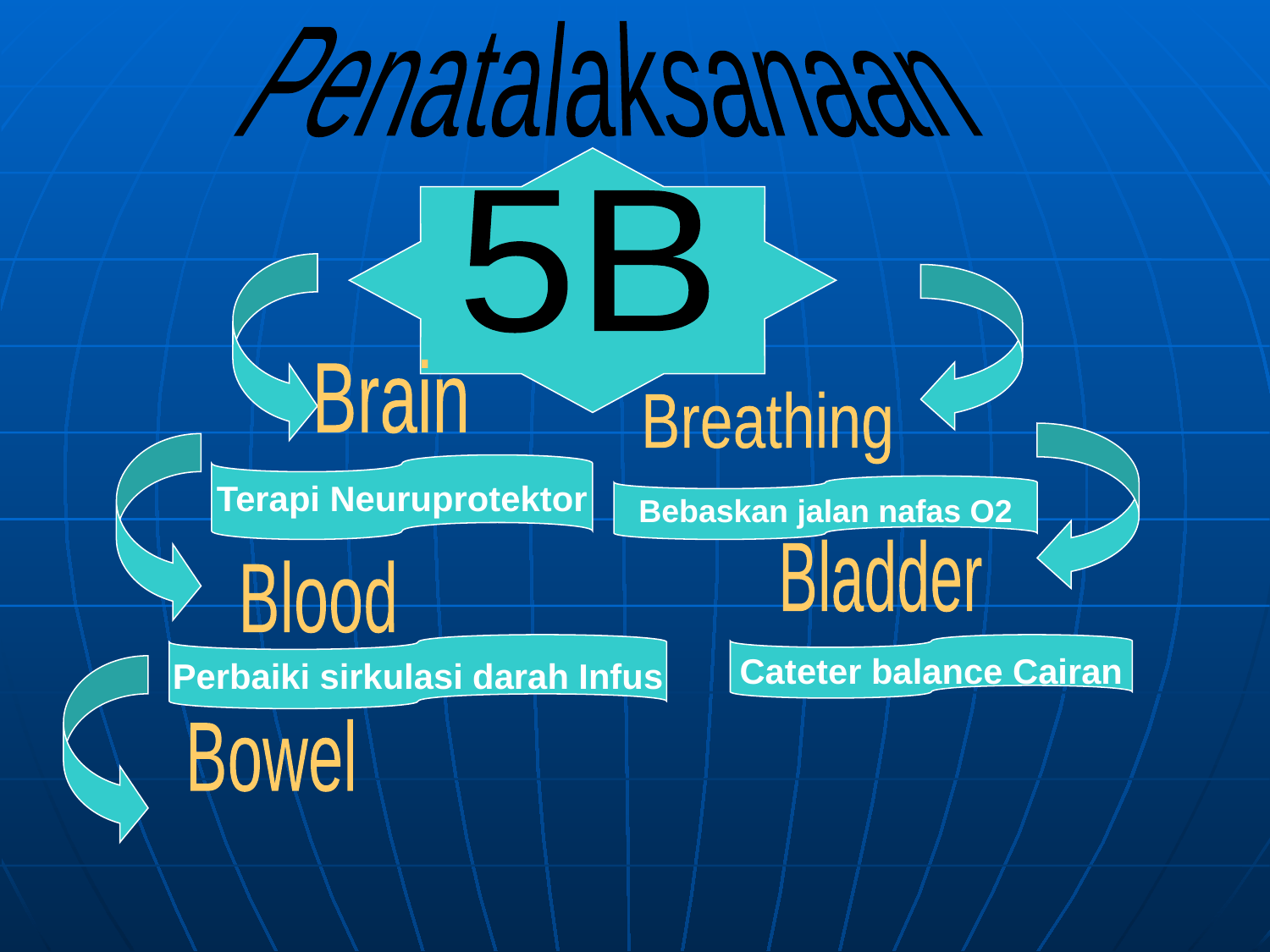

#
Penatalaksanaan

5B

Brain
Breathing

Terapi Neuruprotektor

Bebaskan jalan nafas O2

Bladder
Blood

Perbaiki sirkulasi darah Infus

Cateter balance Cairan

Bowel